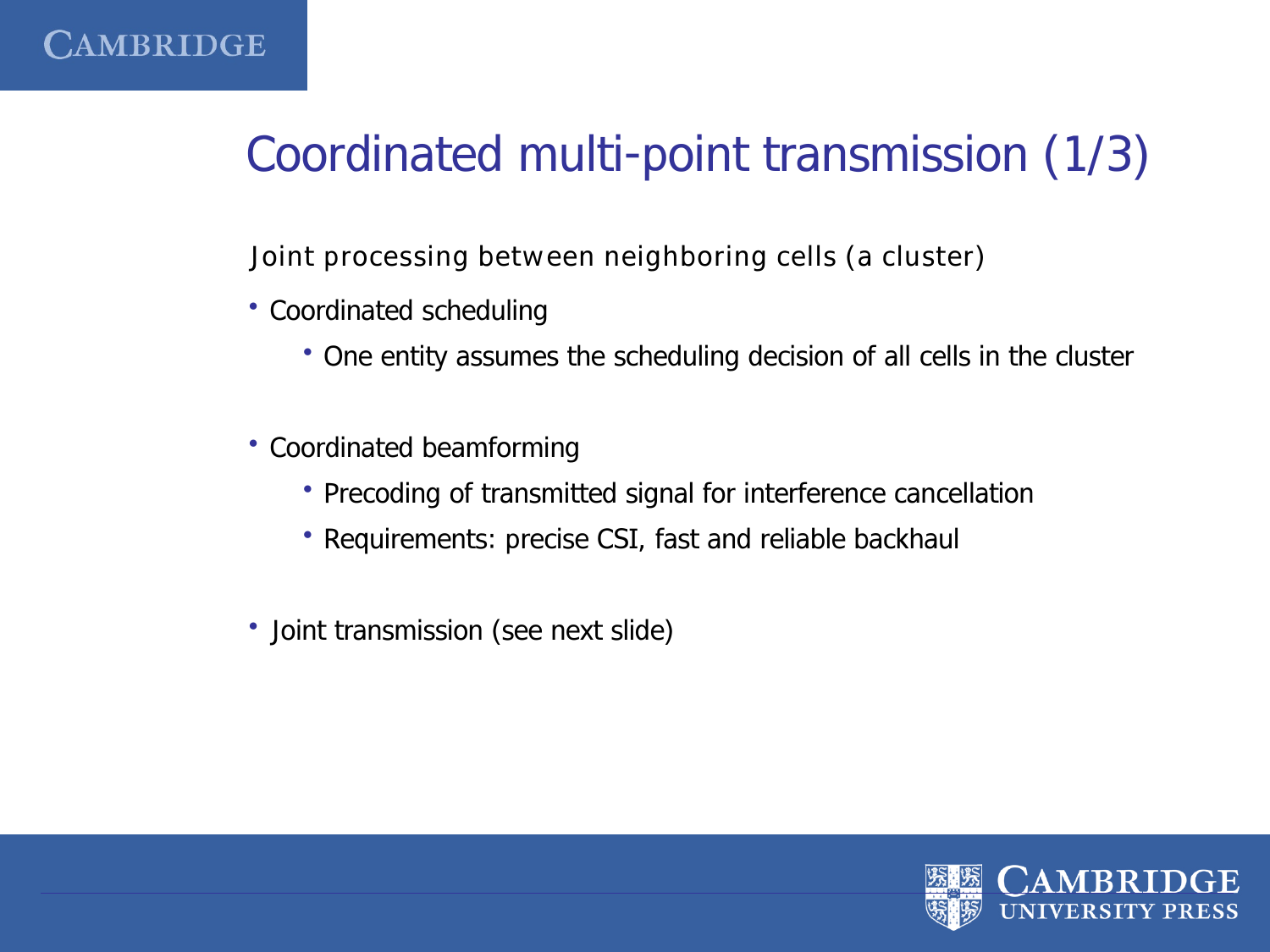

Coordinated multi-point transmission (1/3)
Joint processing between neighboring cells (a cluster)
Coordinated scheduling
One entity assumes the scheduling decision of all cells in the cluster

Coordinated beamforming
Precoding of transmitted signal for interference cancellation
Requirements: precise CSI, fast and reliable backhaul

Joint transmission (see next slide)